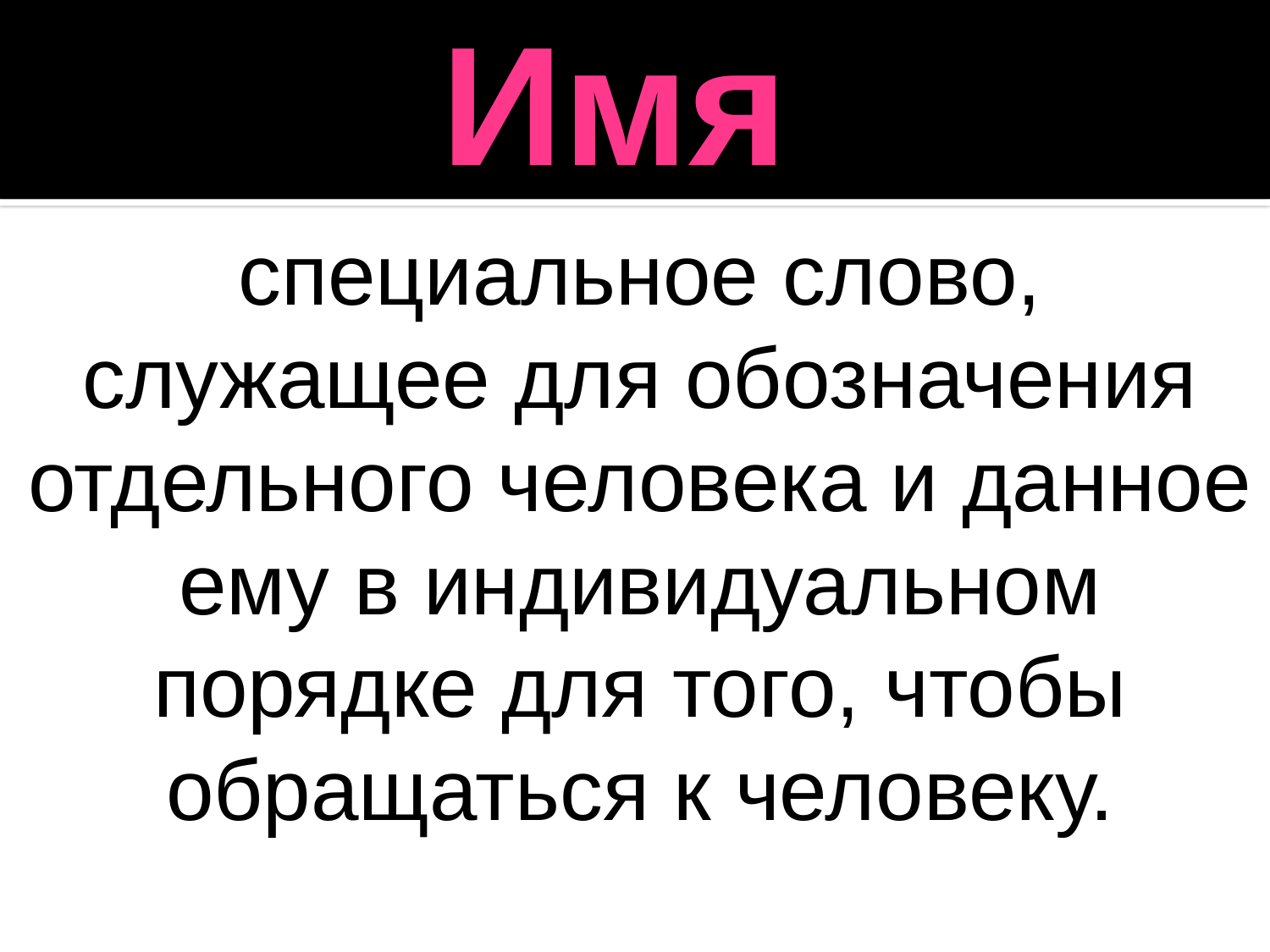

# Имя
специальное слово, служащее для обозначения отдельного человека и данное ему в индивидуальном порядке для того, чтобы обращаться к человеку.